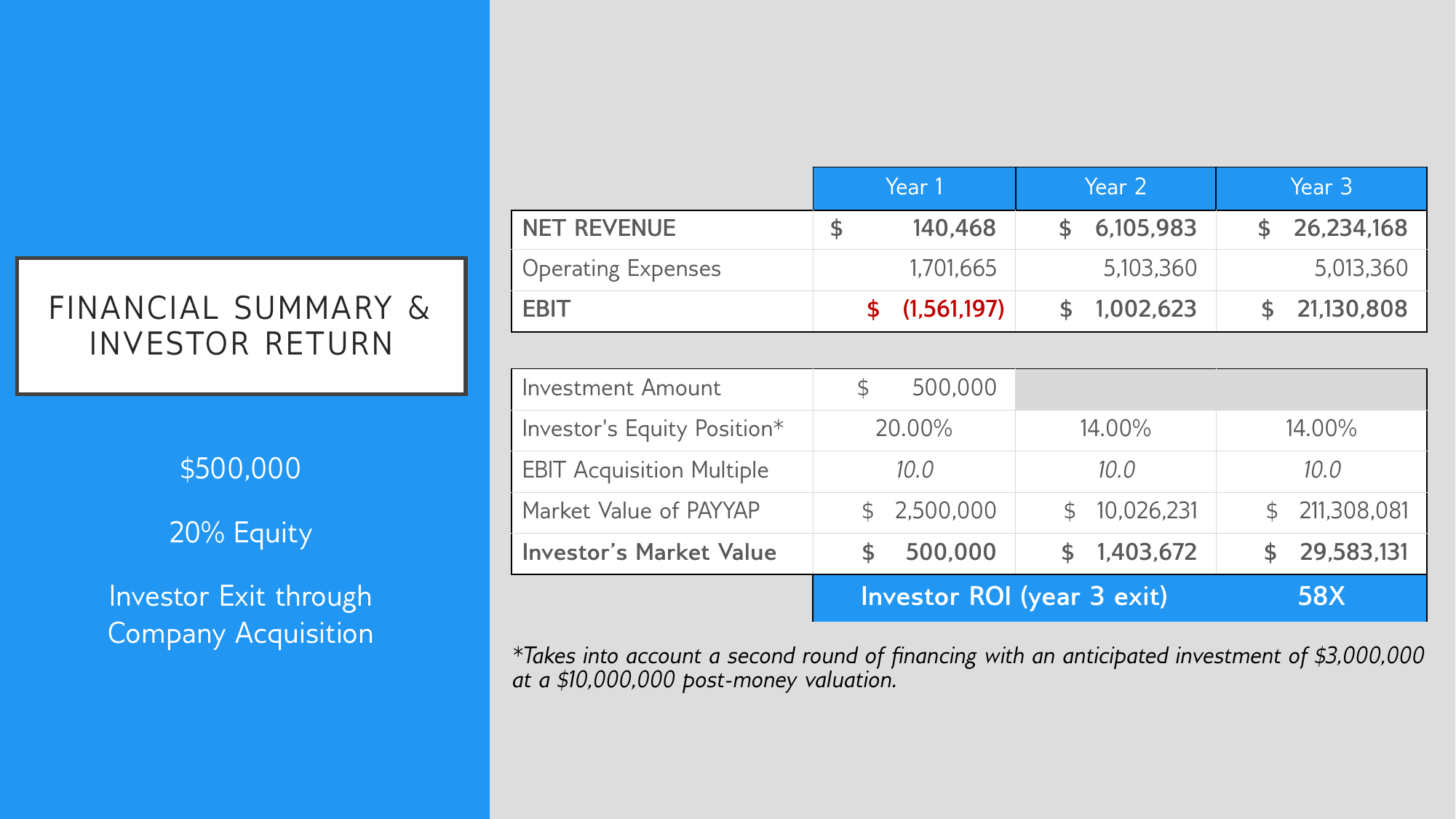

|  | Year 1 | Year 2 | Year 3 |
| --- | --- | --- | --- |
| NET REVENUE | $ 140,468 | $ 6,105,983 | $ 26,234,168 |
| Operating Expenses | 1,701,665 | 5,103,360 | 5,013,360 |
| EBIT | $ (1,561,197) | $ 1,002,623 | $ 21,130,808 |
|  |  |  |  |
| Investment Amount | $ 500,000 |  |  |
| Investor's Equity Position\* | 20.00% | 14.00% | 14.00% |
| EBIT Acquisition Multiple | 10.0 | 10.0 | 10.0 |
| Market Value of PAYYAP | $ 2,500,000 | $ 10,026,231 | $ 211,308,081 |
| Investor’s Market Value | $ 500,000 | $ 1,403,672 | $ 29,583,131 |
|  | Investor ROI (year 3 exit) |  | 58X |
| \*Takes into account a second round of financing with an anticipated investment of $3,000,000 at a $10,000,000 post-money valuation. |  |  |  |
# Financial summary & investor return
$500,000
20% Equity
Investor Exit through Company Acquisition